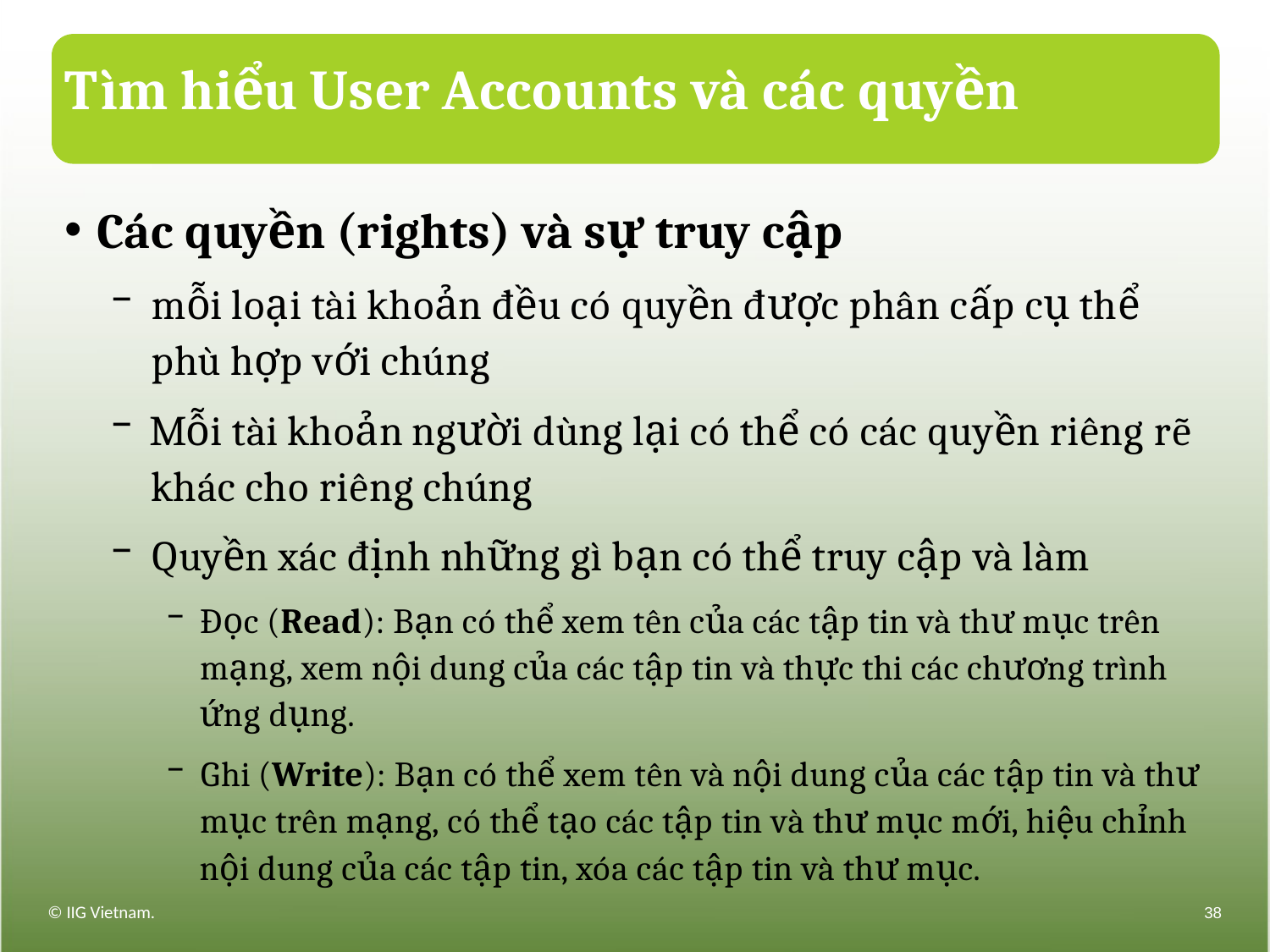

# Tìm hiểu User Accounts và các quyền
Các quyền (rights) và sự truy cập
mỗi loại tài khoản đều có quyền được phân cấp cụ thể phù hợp với chúng
Mỗi tài khoản người dùng lại có thể có các quyền riêng rẽ khác cho riêng chúng
Quyền xác định những gì bạn có thể truy cập và làm
Đọc (Read): Bạn có thể xem tên của các tập tin và thư mục trên mạng, xem nội dung của các tập tin và thực thi các chương trình ứng dụng.
Ghi (Write): Bạn có thể xem tên và nội dung của các tập tin và thư mục trên mạng, có thể tạo các tập tin và thư mục mới, hiệu chỉnh nội dung của các tập tin, xóa các tập tin và thư mục.
© IIG Vietnam.
38